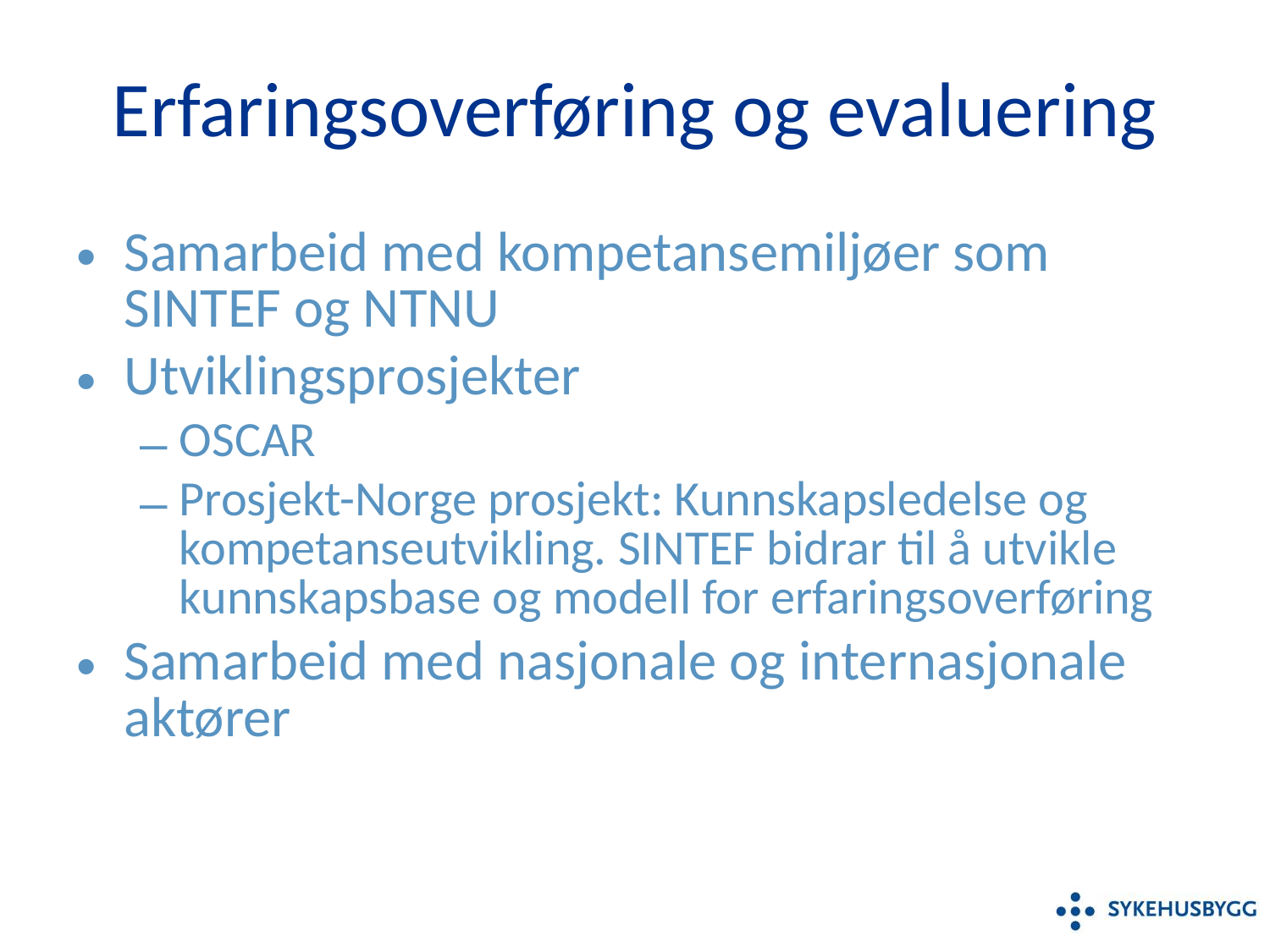

# Erfaringsoverføring og evaluering
Samarbeid med kompetansemiljøer som SINTEF og NTNU
Utviklingsprosjekter
OSCAR
Prosjekt-Norge prosjekt: Kunnskapsledelse og kompetanseutvikling. SINTEF bidrar til å utvikle kunnskapsbase og modell for erfaringsoverføring
Samarbeid med nasjonale og internasjonale aktører